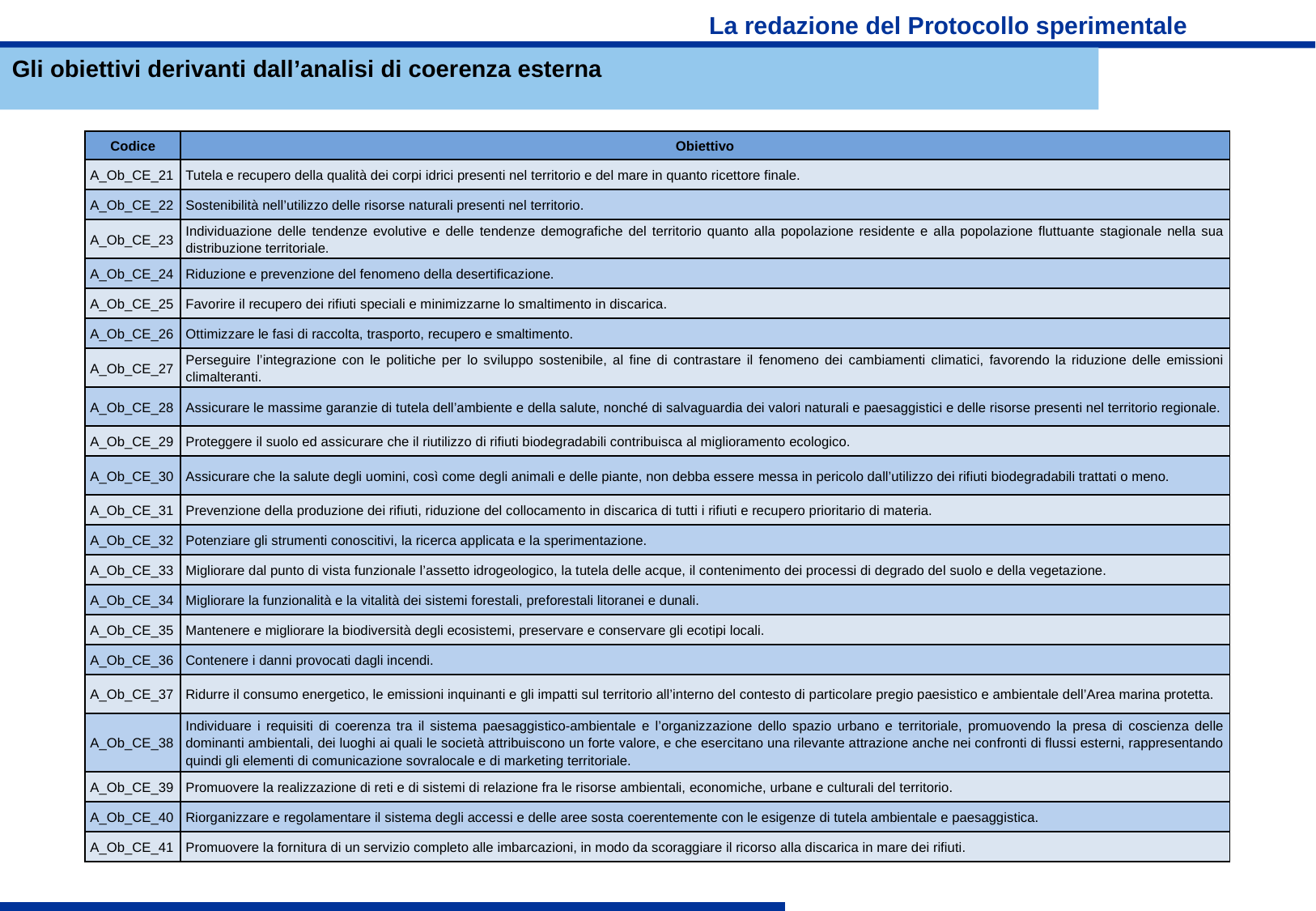

# La redazione del Protocollo sperimentale
Gli obiettivi derivanti dall’analisi di coerenza esterna
| Codice | Obiettivo |
| --- | --- |
| A\_Ob\_CE\_21 | Tutela e recupero della qualità dei corpi idrici presenti nel territorio e del mare in quanto ricettore finale. |
| A\_Ob\_CE\_22 | Sostenibilità nell’utilizzo delle risorse naturali presenti nel territorio. |
| A\_Ob\_CE\_23 | Individuazione delle tendenze evolutive e delle tendenze demografiche del territorio quanto alla popolazione residente e alla popolazione fluttuante stagionale nella sua distribuzione territoriale. |
| A\_Ob\_CE\_24 | Riduzione e prevenzione del fenomeno della desertificazione. |
| A\_Ob\_CE\_25 | Favorire il recupero dei rifiuti speciali e minimizzarne lo smaltimento in discarica. |
| A\_Ob\_CE\_26 | Ottimizzare le fasi di raccolta, trasporto, recupero e smaltimento. |
| A\_Ob\_CE\_27 | Perseguire l’integrazione con le politiche per lo sviluppo sostenibile, al fine di contrastare il fenomeno dei cambiamenti climatici, favorendo la riduzione delle emissioni climalteranti. |
| A\_Ob\_CE\_28 | Assicurare le massime garanzie di tutela dell’ambiente e della salute, nonché di salvaguardia dei valori naturali e paesaggistici e delle risorse presenti nel territorio regionale. |
| A\_Ob\_CE\_29 | Proteggere il suolo ed assicurare che il riutilizzo di rifiuti biodegradabili contribuisca al miglioramento ecologico. |
| A\_Ob\_CE\_30 | Assicurare che la salute degli uomini, così come degli animali e delle piante, non debba essere messa in pericolo dall’utilizzo dei rifiuti biodegradabili trattati o meno. |
| A\_Ob\_CE\_31 | Prevenzione della produzione dei rifiuti, riduzione del collocamento in discarica di tutti i rifiuti e recupero prioritario di materia. |
| A\_Ob\_CE\_32 | Potenziare gli strumenti conoscitivi, la ricerca applicata e la sperimentazione. |
| A\_Ob\_CE\_33 | Migliorare dal punto di vista funzionale l’assetto idrogeologico, la tutela delle acque, il contenimento dei processi di degrado del suolo e della vegetazione. |
| A\_Ob\_CE\_34 | Migliorare la funzionalità e la vitalità dei sistemi forestali, preforestali litoranei e dunali. |
| A\_Ob\_CE\_35 | Mantenere e migliorare la biodiversità degli ecosistemi, preservare e conservare gli ecotipi locali. |
| A\_Ob\_CE\_36 | Contenere i danni provocati dagli incendi. |
| A\_Ob\_CE\_37 | Ridurre il consumo energetico, le emissioni inquinanti e gli impatti sul territorio all’interno del contesto di particolare pregio paesistico e ambientale dell’Area marina protetta. |
| A\_Ob\_CE\_38 | Individuare i requisiti di coerenza tra il sistema paesaggistico-ambientale e l’organizzazione dello spazio urbano e territoriale, promuovendo la presa di coscienza delle dominanti ambientali, dei luoghi ai quali le società attribuiscono un forte valore, e che esercitano una rilevante attrazione anche nei confronti di flussi esterni, rappresentando quindi gli elementi di comunicazione sovralocale e di marketing territoriale. |
| A\_Ob\_CE\_39 | Promuovere la realizzazione di reti e di sistemi di relazione fra le risorse ambientali, economiche, urbane e culturali del territorio. |
| A\_Ob\_CE\_40 | Riorganizzare e regolamentare il sistema degli accessi e delle aree sosta coerentemente con le esigenze di tutela ambientale e paesaggistica. |
| A\_Ob\_CE\_41 | Promuovere la fornitura di un servizio completo alle imbarcazioni, in modo da scoraggiare il ricorso alla discarica in mare dei rifiuti. |